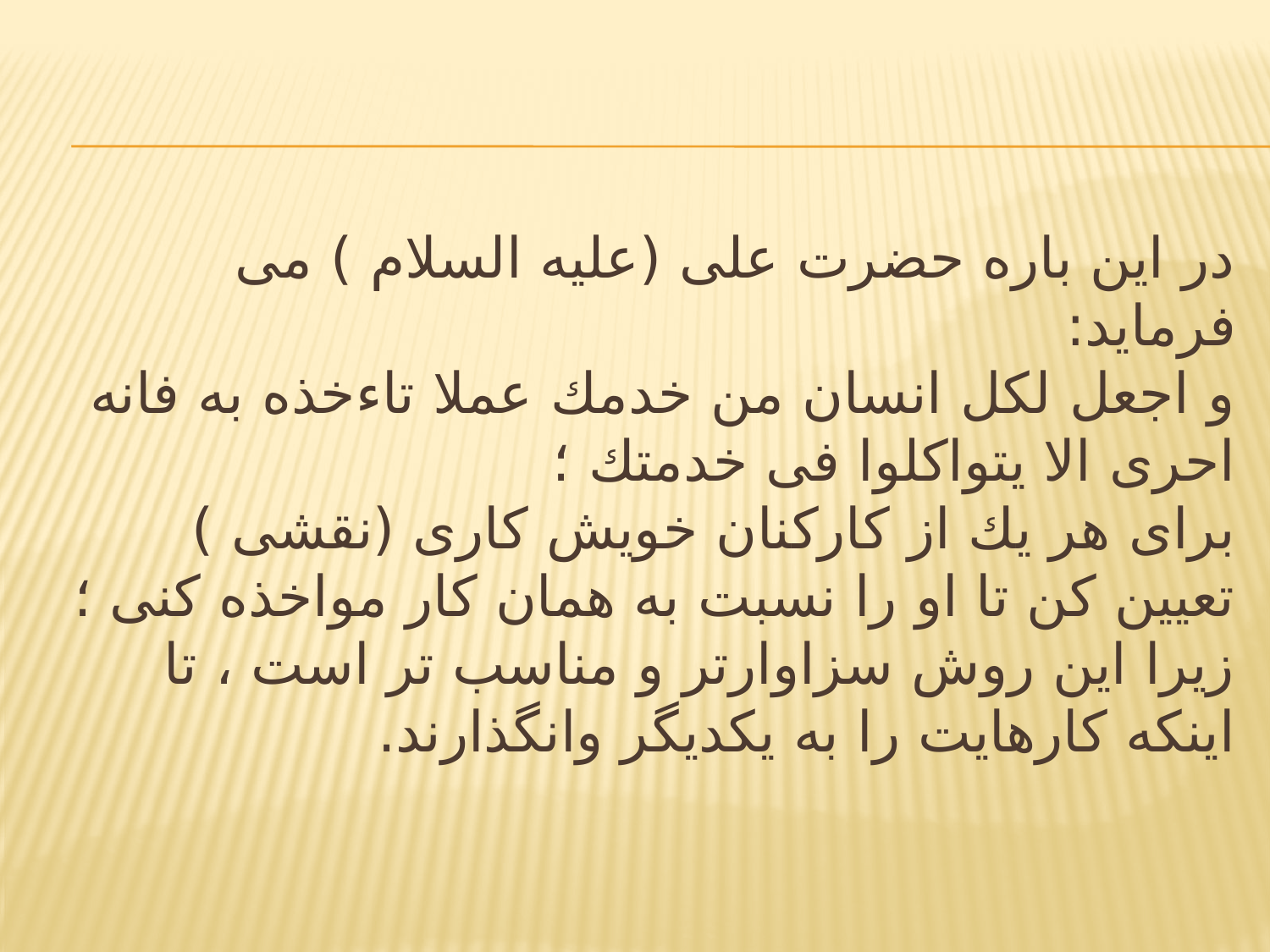

#
در اين باره حضرت على (عليه السلام ) مى فرمايد:
و اجعل لكل انسان من خدمك عملا تاءخذه به فانه احرى الا يتواكلوا فى خدمتك ؛
براى هر يك از كاركنان خويش كارى (نقشى ) تعيين كن تا او را نسبت به همان كار مواخذه كنى ؛ زيرا اين روش سزاوارتر و مناسب تر است ، تا اينكه كارهايت را به يكديگر وانگذارند.